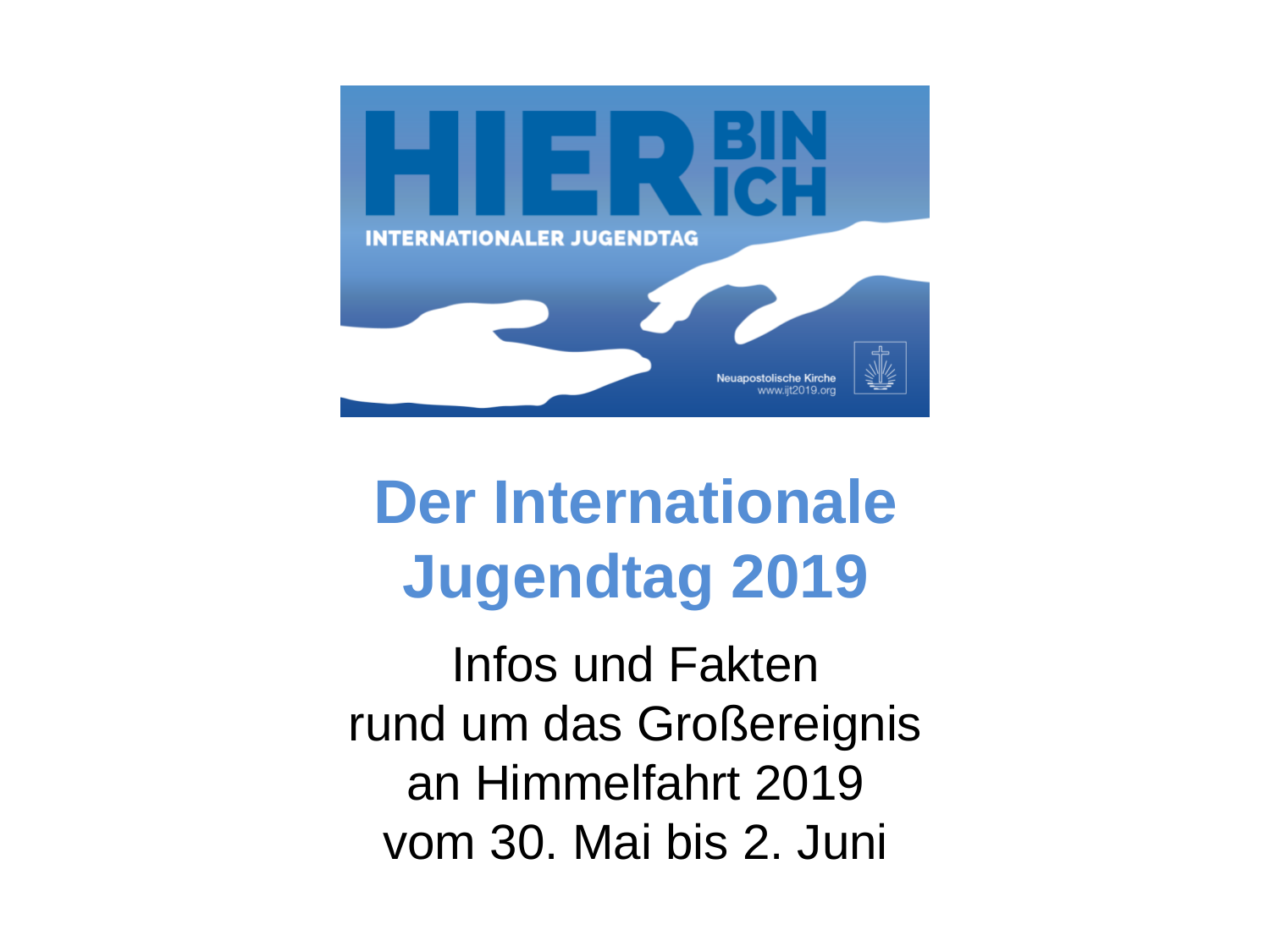

# Der Internationale Jugendtag 2019
Infos und Fakten
rund um das Großereignis
an Himmelfahrt 2019
vom 30. Mai bis 2. Juni